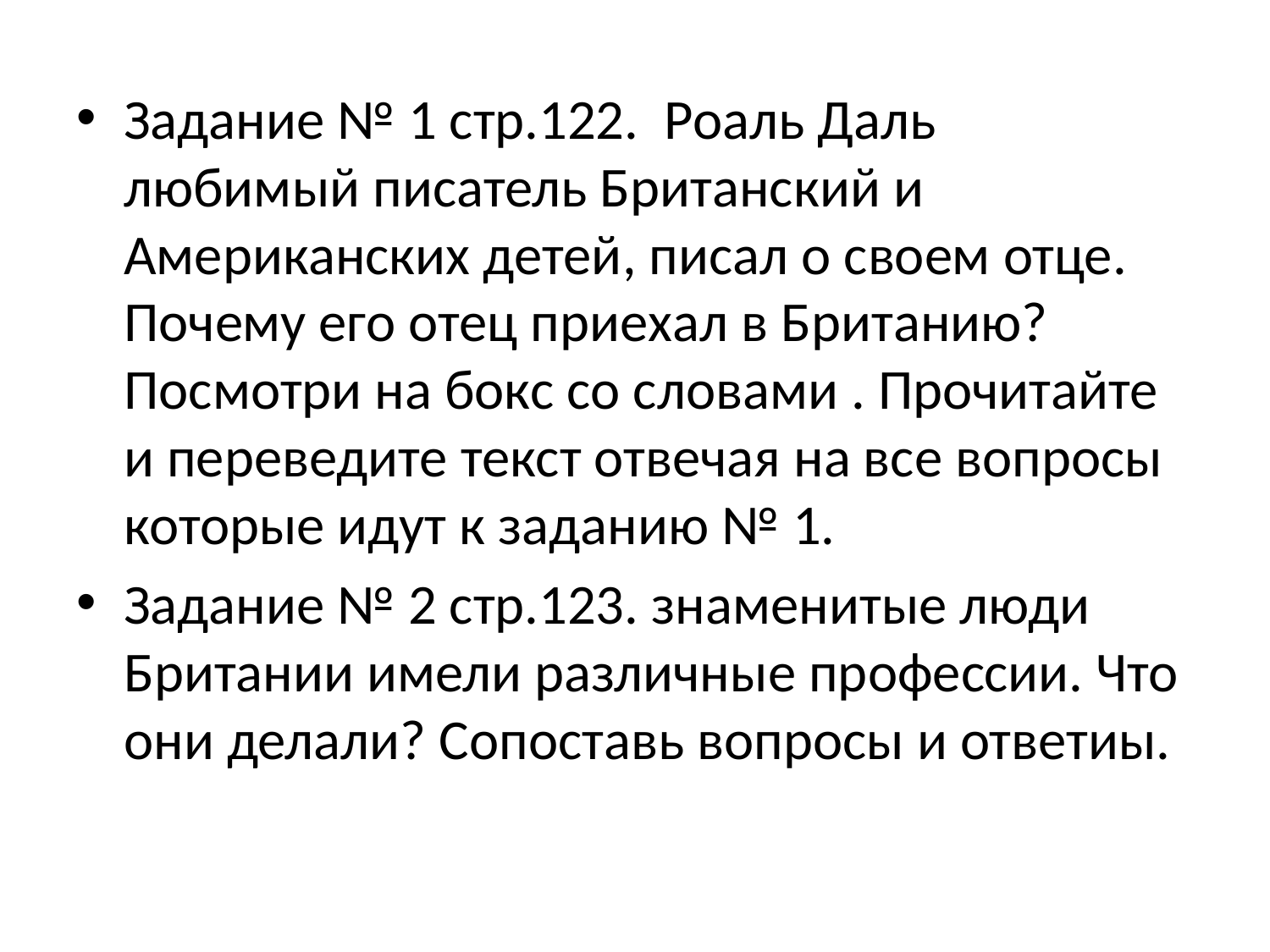

Задание № 1 стр.122.  Роаль Даль  любимый писатель Британский и Американских детей, писал о своем отце. Почему его отец приехал в Британию? Посмотри на бокс со словами . Прочитайте и переведите текст отвечая на все вопросы которые идут к заданию № 1.
Задание № 2 стр.123. знаменитые люди Британии имели различные профессии. Что они делали? Сопоставь вопросы и ответиы.